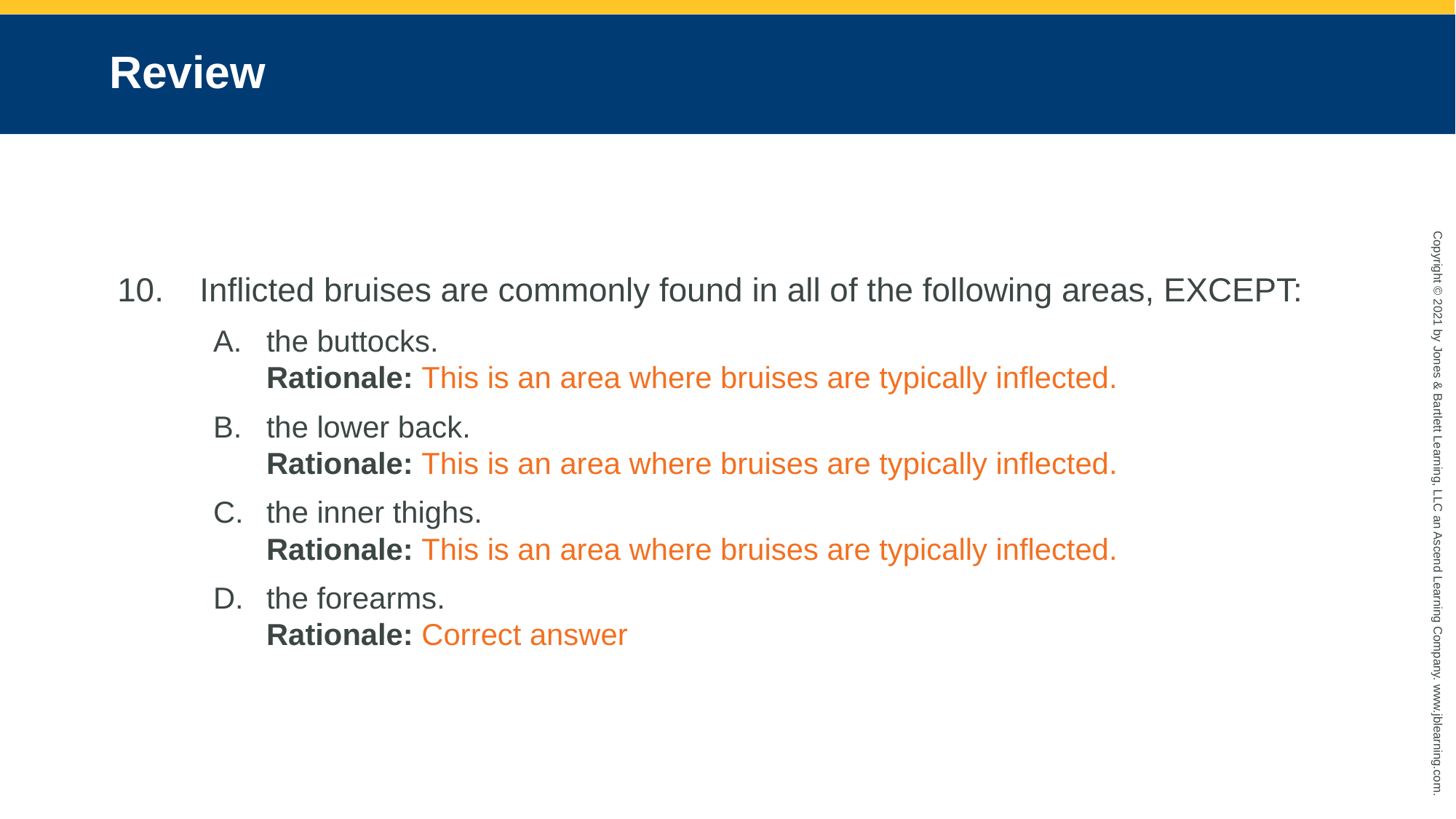

# Review
Inflicted bruises are commonly found in all of the following areas, EXCEPT:
the buttocks.
Rationale: This is an area where bruises are typically inflected.
the lower back.
Rationale: This is an area where bruises are typically inflected.
the inner thighs.
Rationale: This is an area where bruises are typically inflected.
the forearms.
Rationale: Correct answer